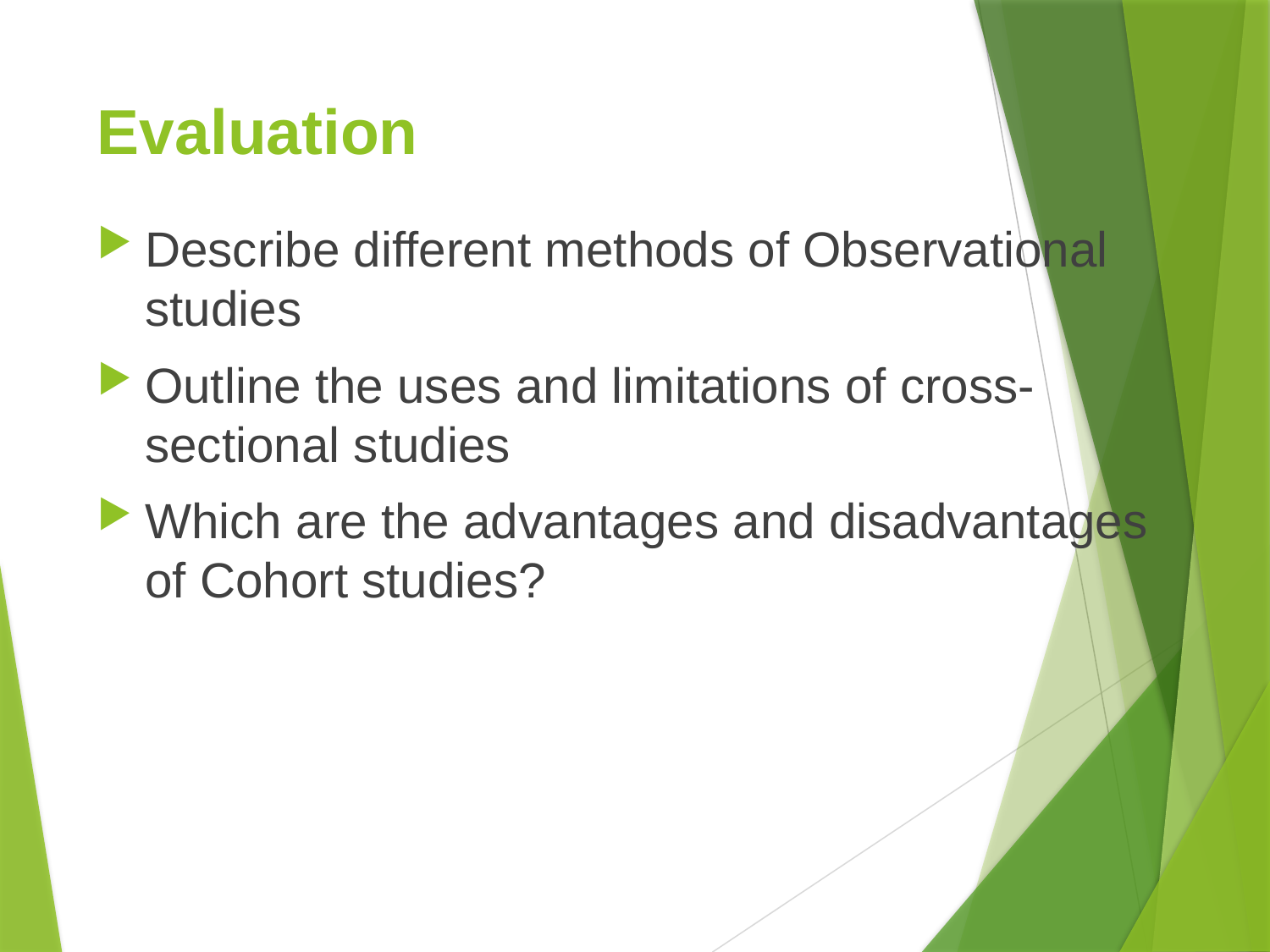

# Evaluation
Describe different methods of Observational studies
Outline the uses and limitations of cross-sectional studies
Which are the advantages and disadvantages of Cohort studies?